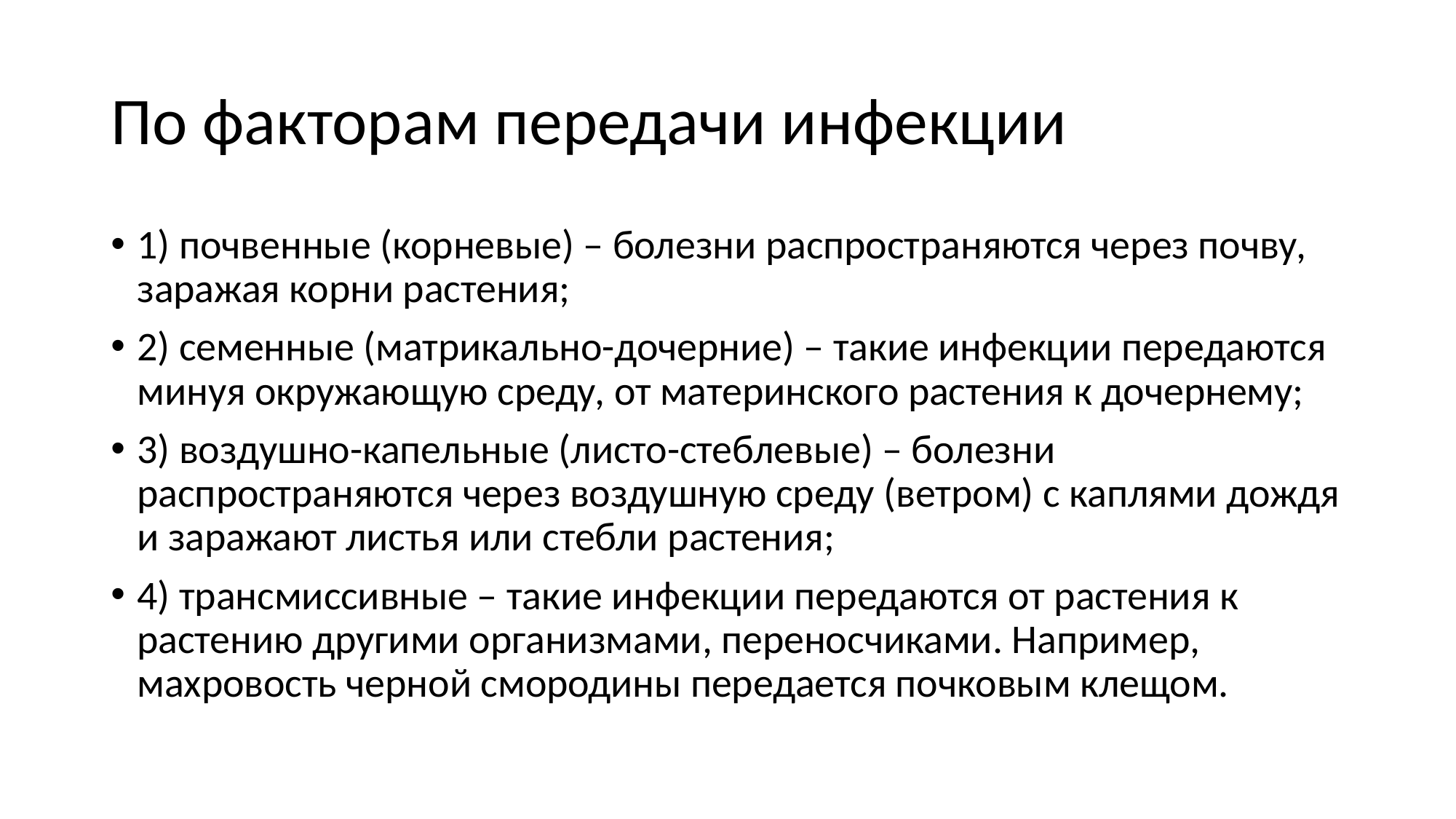

# По факторам передачи инфекции
1) почвенные (корневые) – болезни распространяются через почву, заражая корни растения;
2) семенные (матрикально-дочерние) – такие инфекции передаются минуя окружающую среду, от материнского растения к дочернему;
3) воздушно-капельные (листо-стеблевые) – болезни распространяются через воздушную среду (ветром) с каплями дождя и заражают листья или стебли растения;
4) трансмиссивные – такие инфекции передаются от растения к растению другими организмами, переносчиками. Например, махровость черной смородины передается почковым клещом.